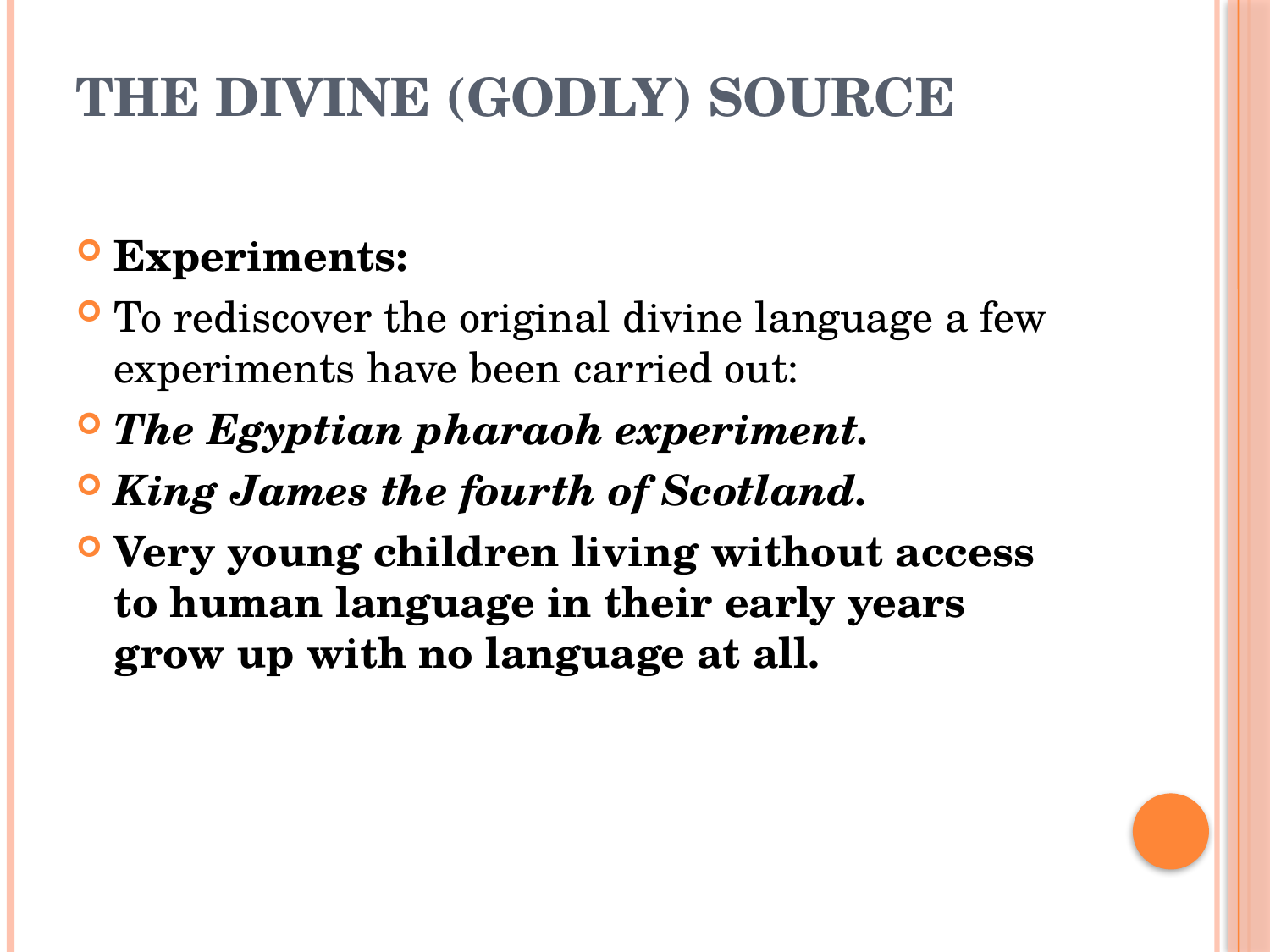

# The divine (godly) source
Experiments:
To rediscover the original divine language a few experiments have been carried out:
The Egyptian pharaoh experiment.
King James the fourth of Scotland.
Very young children living without access to human language in their early years grow up with no language at all.